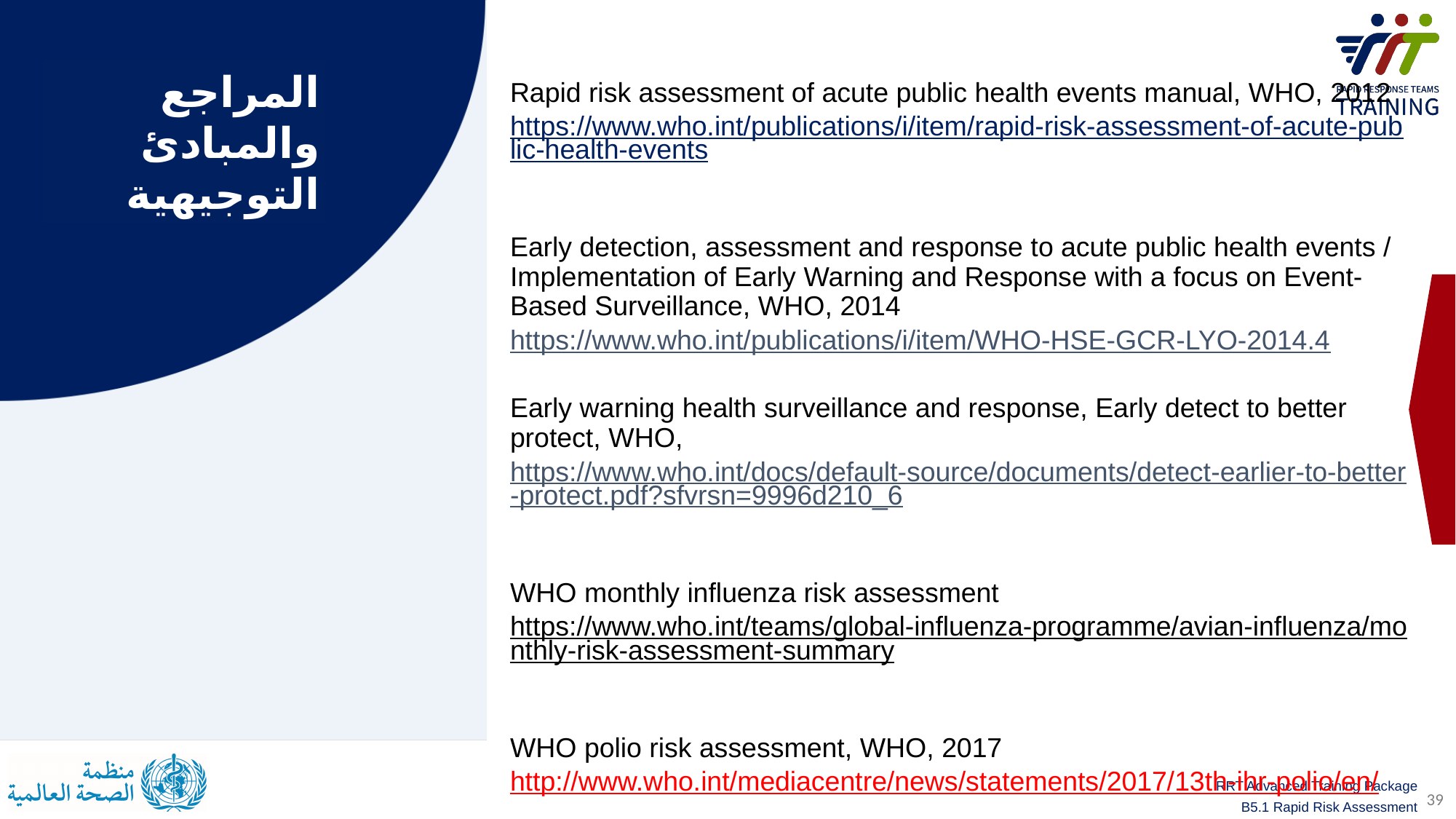

المراجع والمبادئ التوجيهية
Rapid risk assessment of acute public health events manual, WHO, 2012
https://www.who.int/publications/i/item/rapid-risk-assessment-of-acute-public-health-events

Early detection, assessment and response to acute public health events / Implementation of Early Warning and Response with a focus on Event-Based Surveillance, WHO, 2014
https://www.who.int/publications/i/item/WHO-HSE-GCR-LYO-2014.4

Early warning health surveillance and response, Early detect to better protect, WHO,
https://www.who.int/docs/default-source/documents/detect-earlier-to-better-protect.pdf?sfvrsn=9996d210_6

WHO monthly influenza risk assessment
https://www.who.int/teams/global-influenza-programme/avian-influenza/monthly-risk-assessment-summary

WHO polio risk assessment, WHO, 2017
http://www.who.int/mediacentre/news/statements/2017/13th-ihr-polio/en/